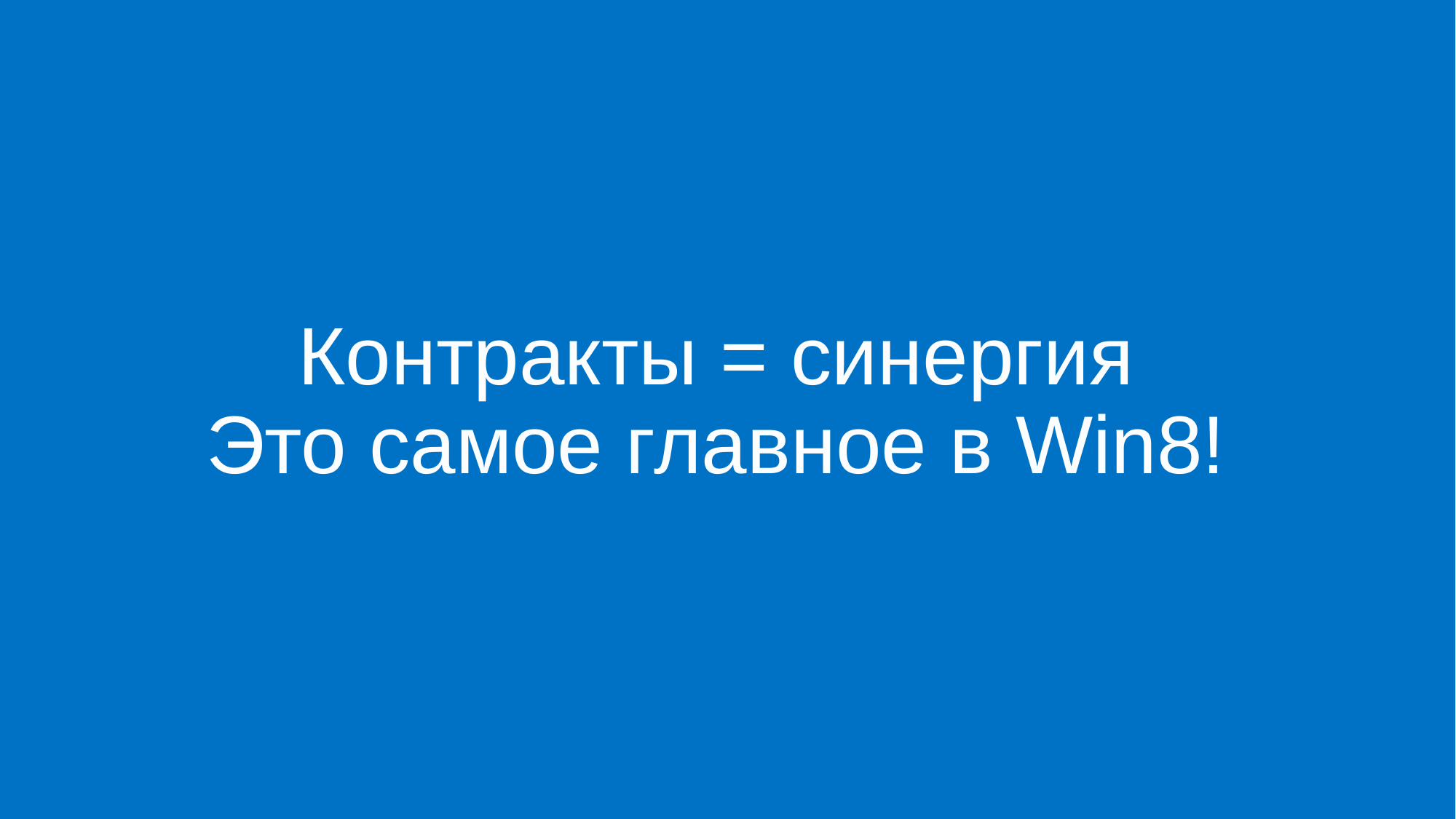

# Контракты = синергия Это самое главное в Win8!